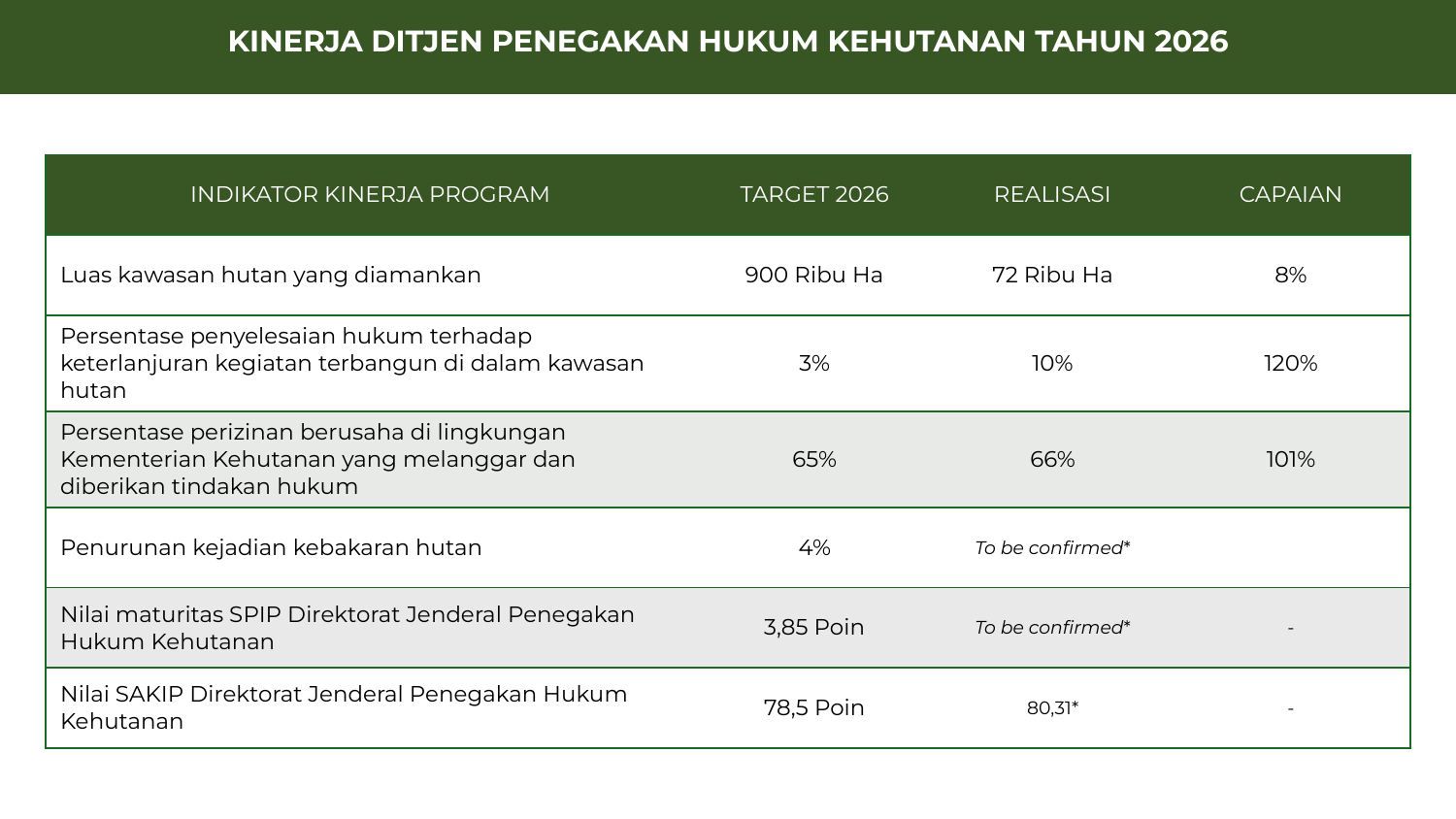

KINERJA DITJEN PENEGAKAN HUKUM KEHUTANAN TAHUN 2026
| INDIKATOR KINERJA PROGRAM | TARGET 2026 | REALISASI | CAPAIAN |
| --- | --- | --- | --- |
| Luas kawasan hutan yang diamankan | 900 Ribu Ha | 72 Ribu Ha | 8% |
| Persentase penyelesaian hukum terhadap keterlanjuran kegiatan terbangun di dalam kawasan hutan | 3% | 10% | 120% |
| Persentase perizinan berusaha di lingkungan Kementerian Kehutanan yang melanggar dan diberikan tindakan hukum | 65% | 66% | 101% |
| Penurunan kejadian kebakaran hutan | 4% | To be confirmed\* |  |
| Nilai maturitas SPIP Direktorat Jenderal Penegakan Hukum Kehutanan | 3,85 Poin | To be confirmed\* | - |
| Nilai SAKIP Direktorat Jenderal Penegakan Hukum Kehutanan | 78,5 Poin | 80,31\* | - |